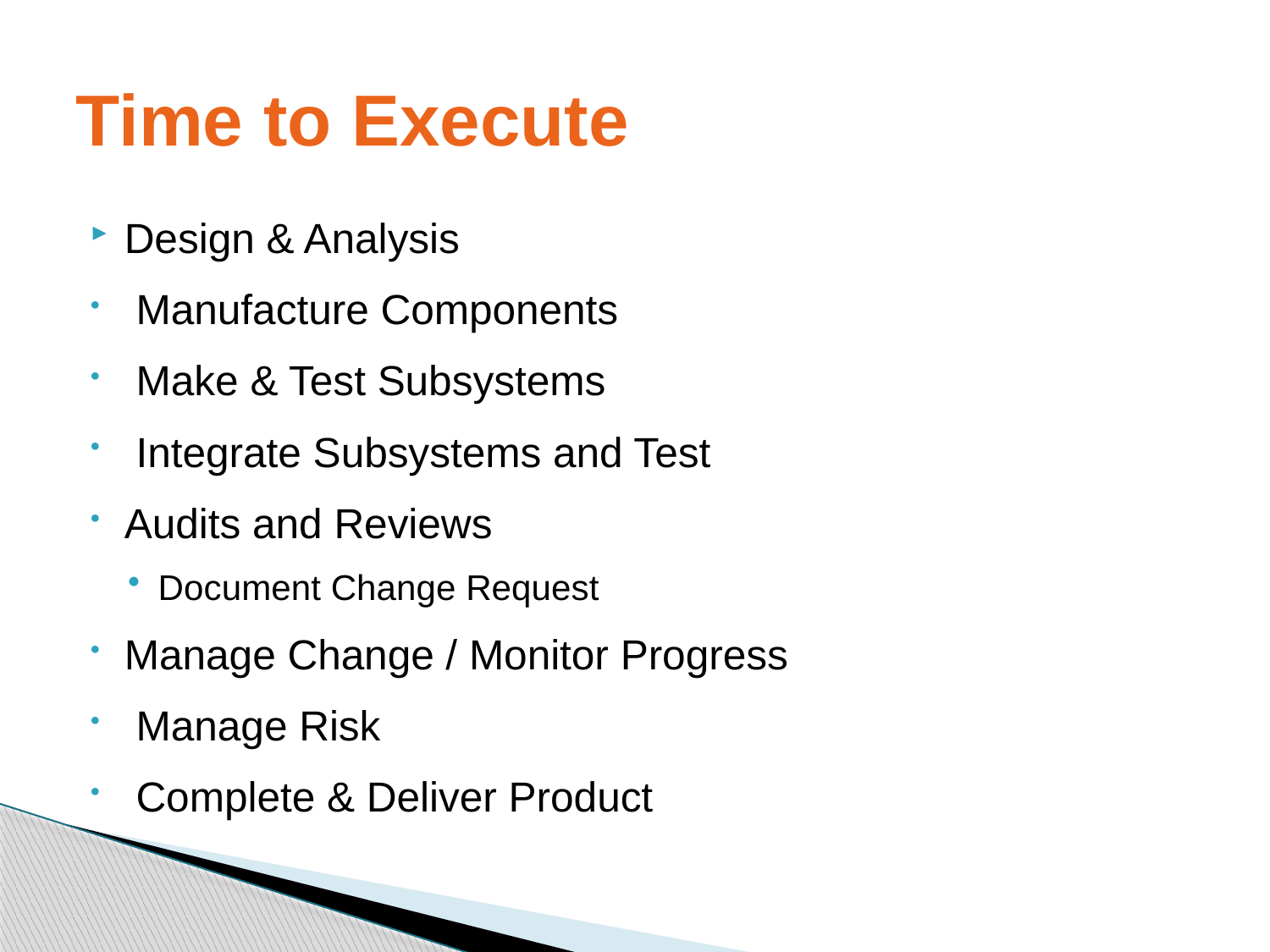

# Time to Execute
Design & Analysis
 Manufacture Components
 Make & Test Subsystems
 Integrate Subsystems and Test
Audits and Reviews
Document Change Request
Manage Change / Monitor Progress
 Manage Risk
 Complete & Deliver Product